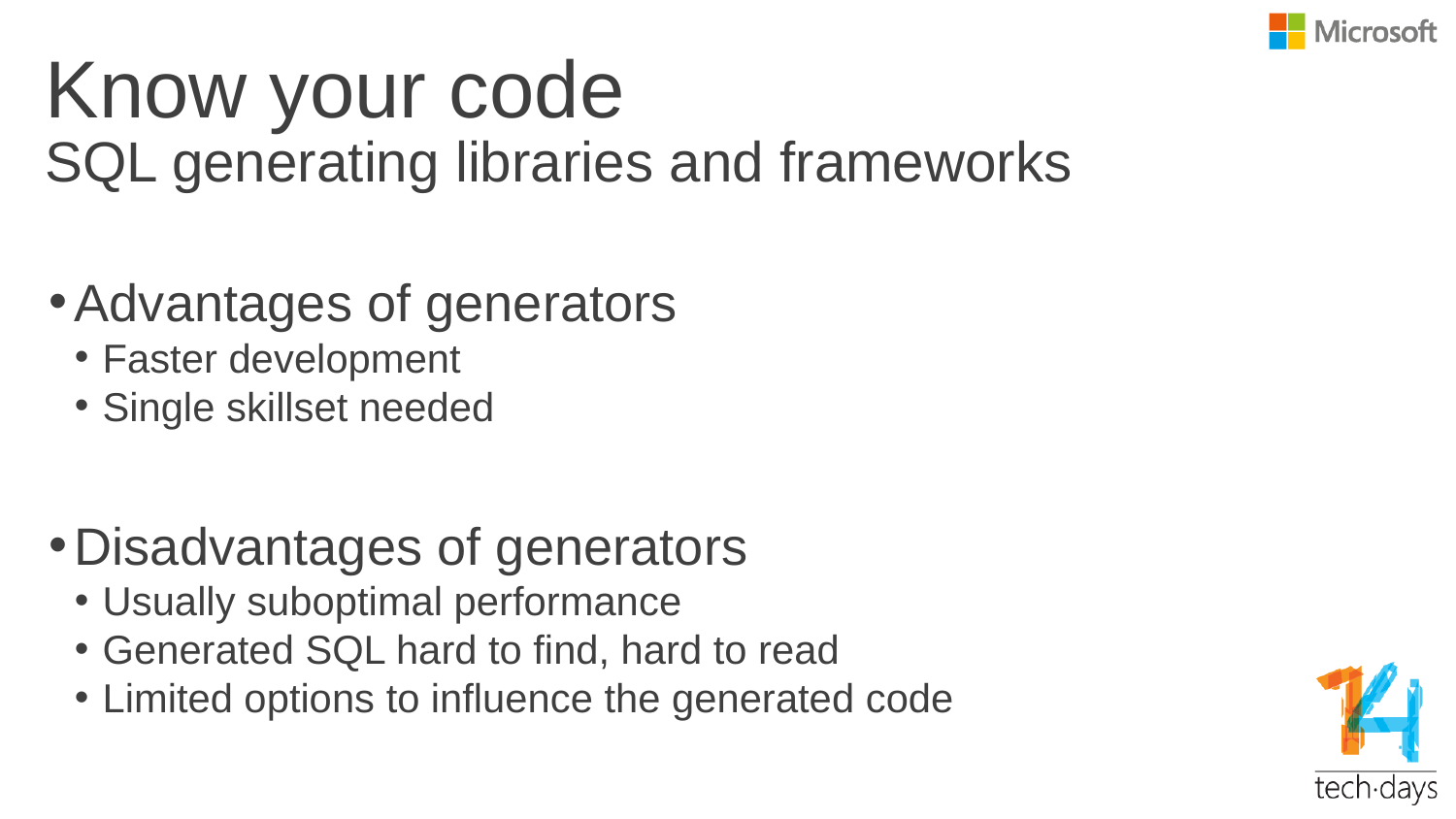

# Know your code
SQL generating libraries and frameworks
Advantages of generators
Faster development
Single skillset needed

Disadvantages of generators
Usually suboptimal performance
Generated SQL hard to find, hard to read
Limited options to influence the generated code